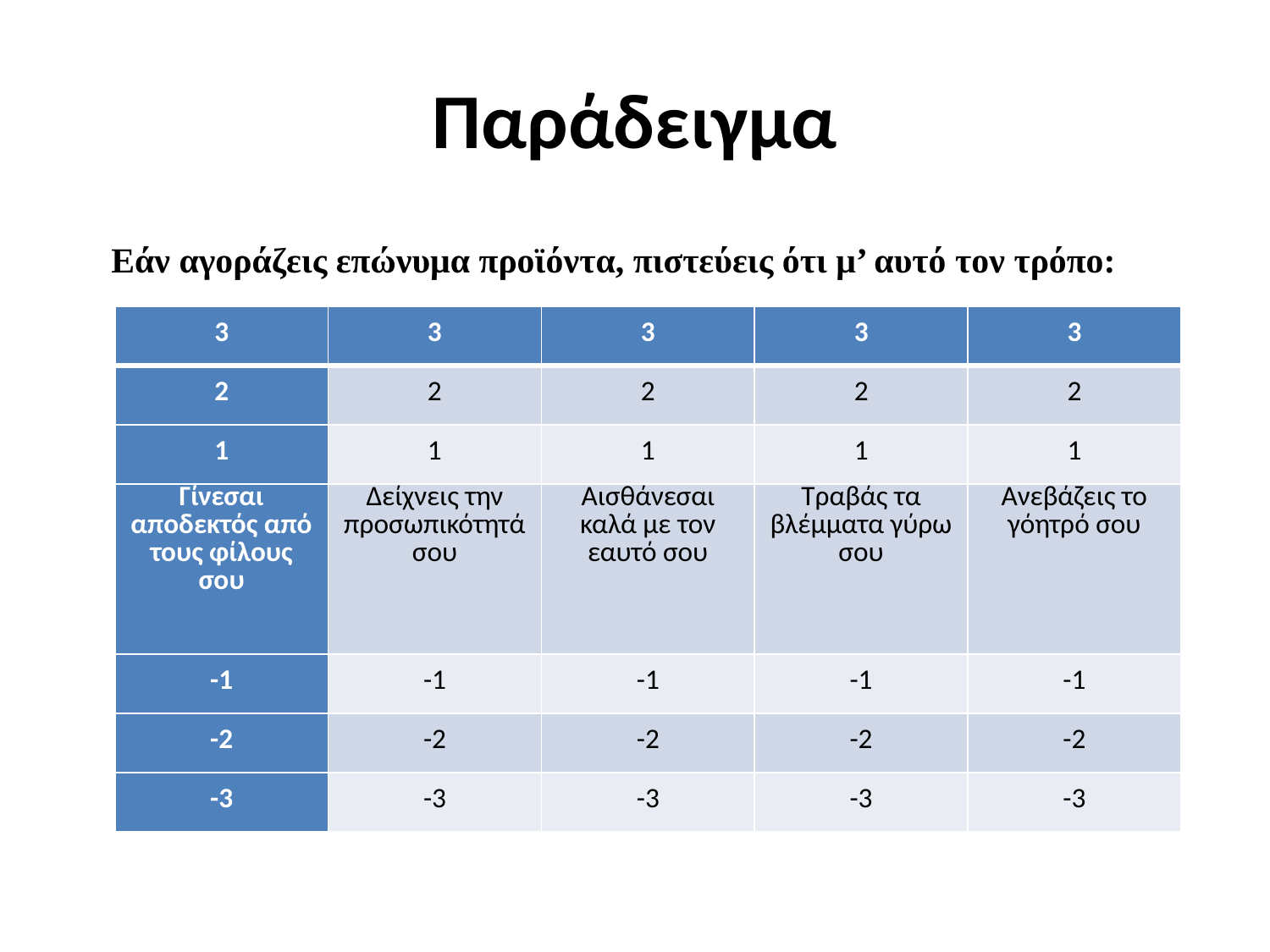

# Παράδειγμα
Εάν αγοράζεις επώνυμα προϊόντα, πιστεύεις ότι μ’ αυτό τον τρόπο:

| 3 | 3 | 3 | 3 | 3 |
| --- | --- | --- | --- | --- |
| 2 | 2 | 2 | 2 | 2 |
| 1 | 1 | 1 | 1 | 1 |
| Γίνεσαι αποδεκτός από τους φίλους σου | Δείχνεις την προσωπικότητά σου | Αισθάνεσαι καλά με τον εαυτό σου | Τραβάς τα βλέμματα γύρω σου | Ανεβάζεις το γόητρό σου |
| -1 | -1 | -1 | -1 | -1 |
| -2 | -2 | -2 | -2 | -2 |
| -3 | -3 | -3 | -3 | -3 |